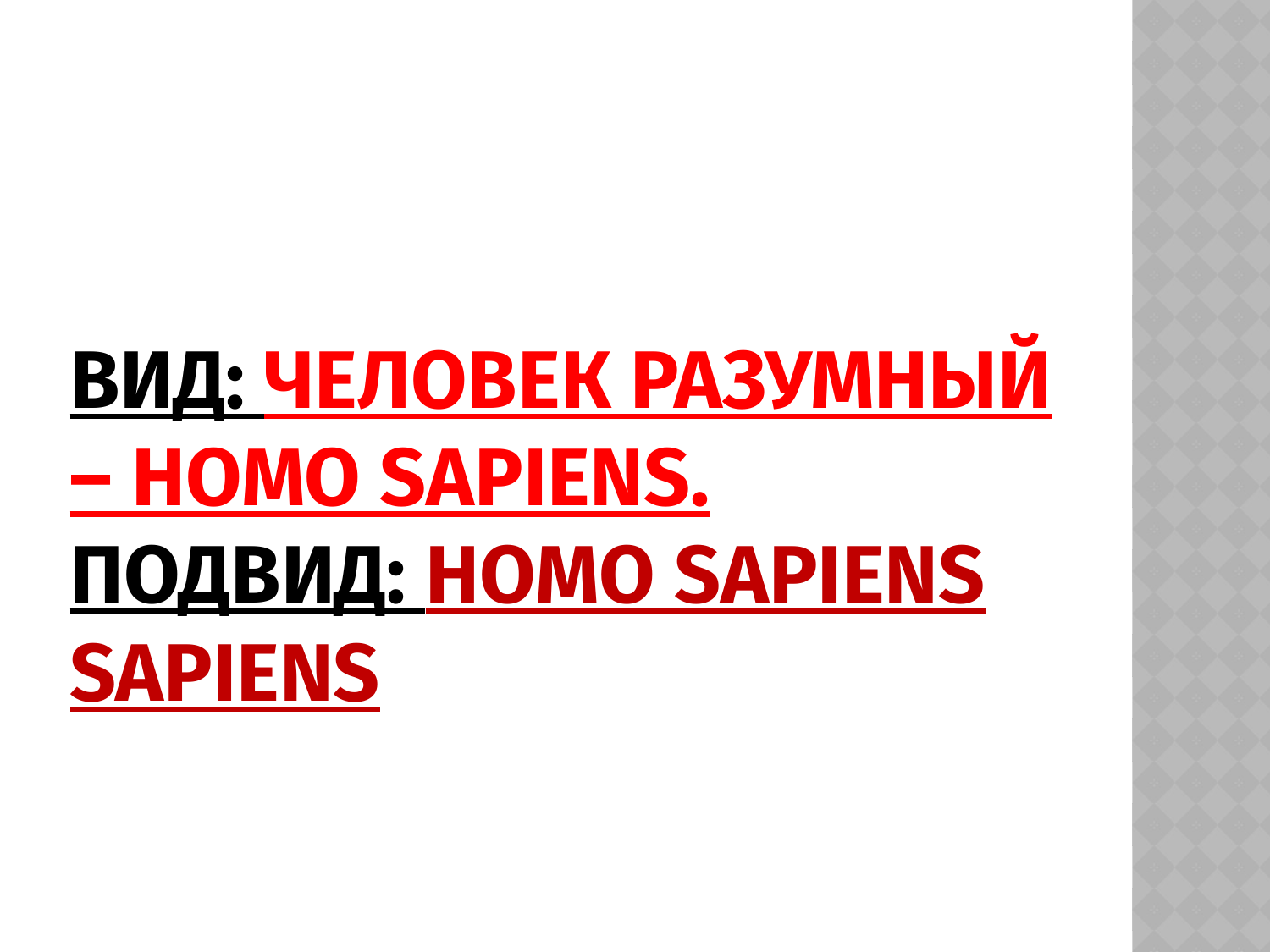

# ВИД: Человек разумный – homo sapiens. Подвид: ноmo sapiens sapiens